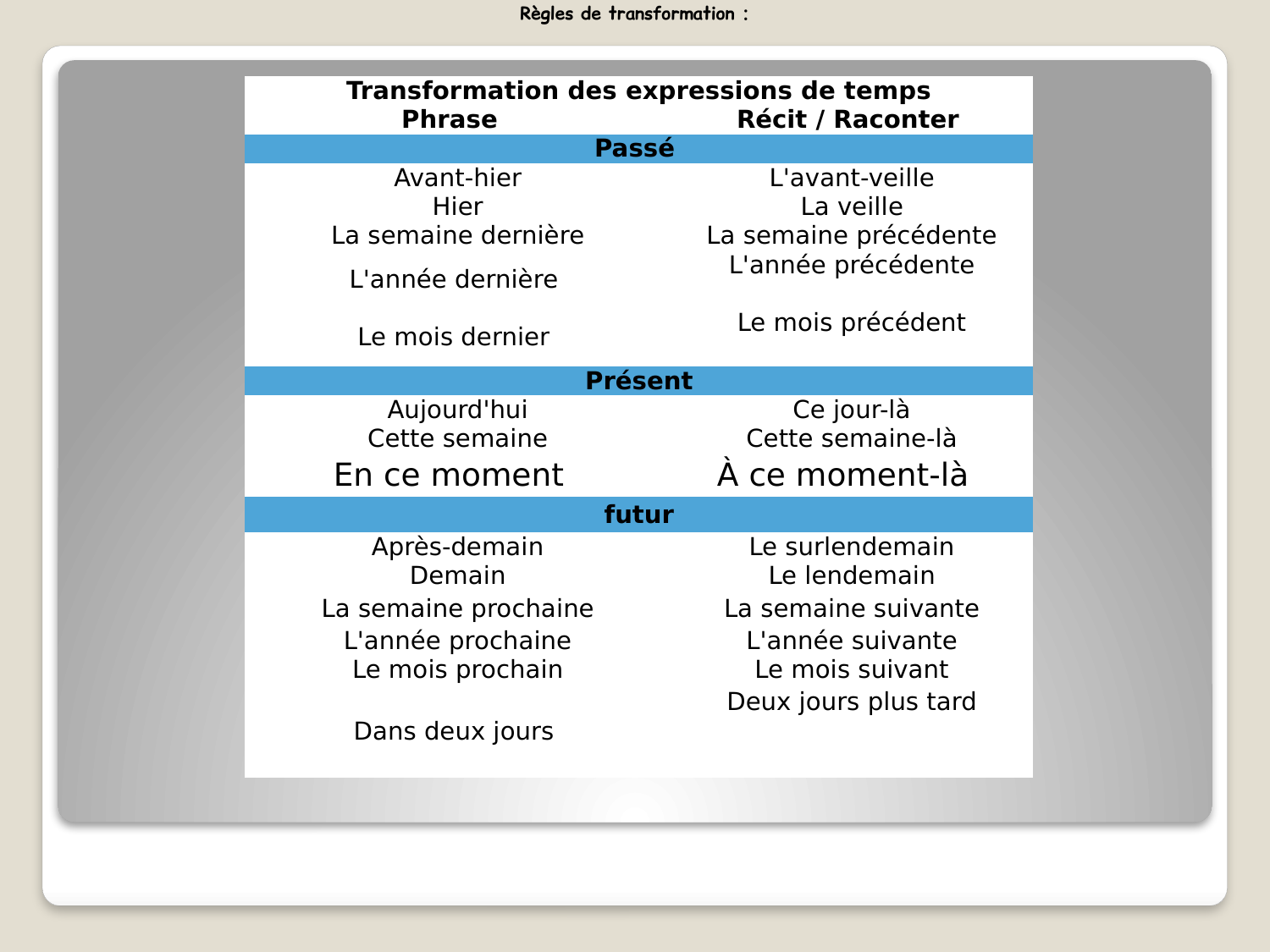

Règles de transformation :
| Transformation des expressions de temps |  |
| --- | --- |
| Phrase | Récit / Raconter |
| Passé |  |
| Avant-hier | L'avant-veille |
| Hier | La veille |
| La semaine dernière | La semaine précédente |
| L'année dernière | L'année précédente |
| Le mois dernier | Le mois précédent |
| Présent |  |
| Aujourd'hui | Ce jour-là |
| Cette semaine | Cette semaine-là |
| En ce moment | À ce moment-là |
| futur |  |
| Après-demain | Le surlendemain |
| Demain | Le lendemain |
| La semaine prochaine | La semaine suivante |
| L'année prochaine | L'année suivante |
| Le mois prochain | Le mois suivant |
| Dans deux jours | Deux jours plus tard |